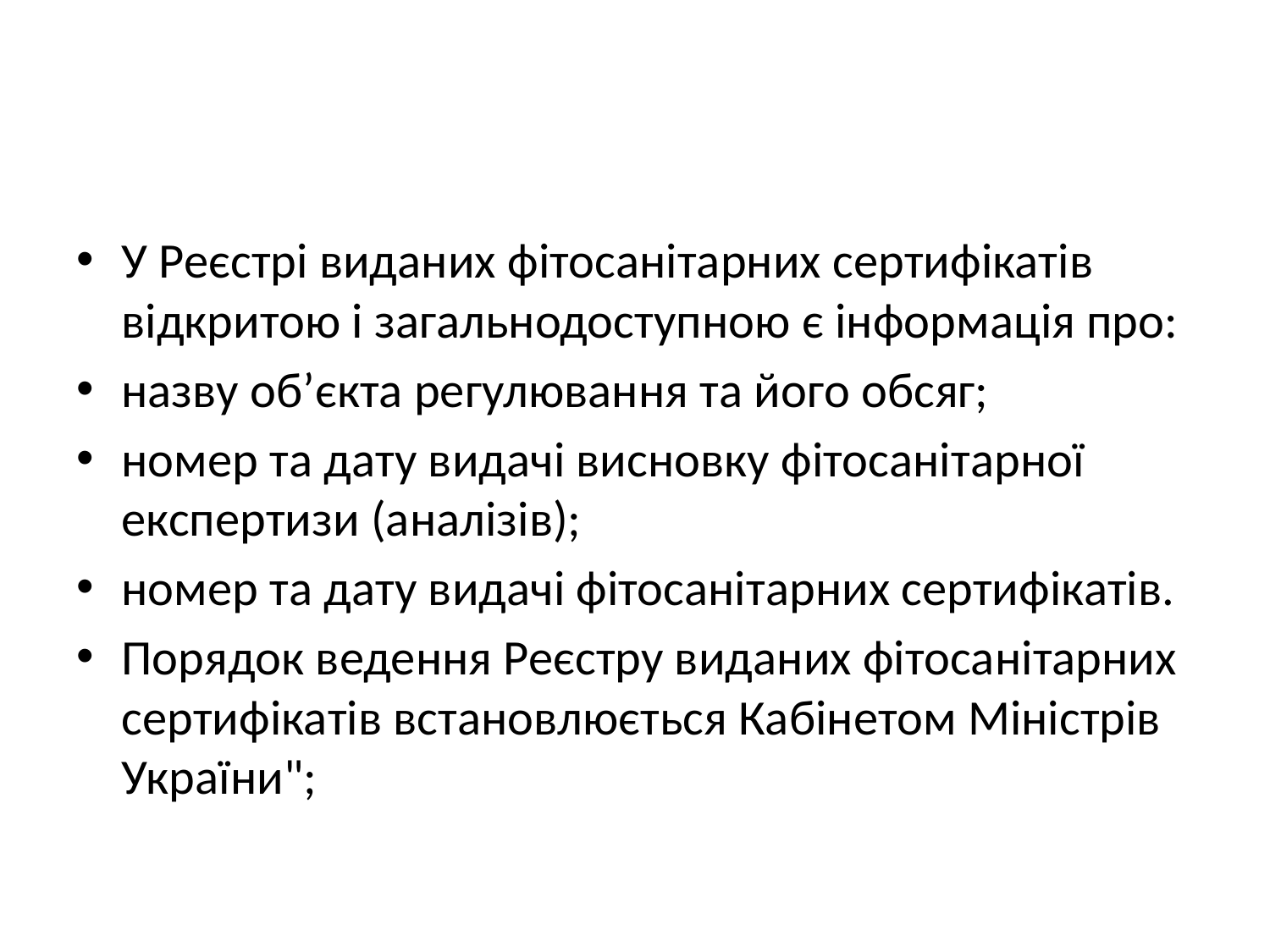

#
У Реєстрі виданих фітосанітарних сертифікатів відкритою і загальнодоступною є інформація про:
назву об’єкта регулювання та його обсяг;
номер та дату видачі висновку фітосанітарної експертизи (аналізів);
номер та дату видачі фітосанітарних сертифікатів.
Порядок ведення Реєстру виданих фітосанітарних сертифікатів встановлюється Кабінетом Міністрів України";